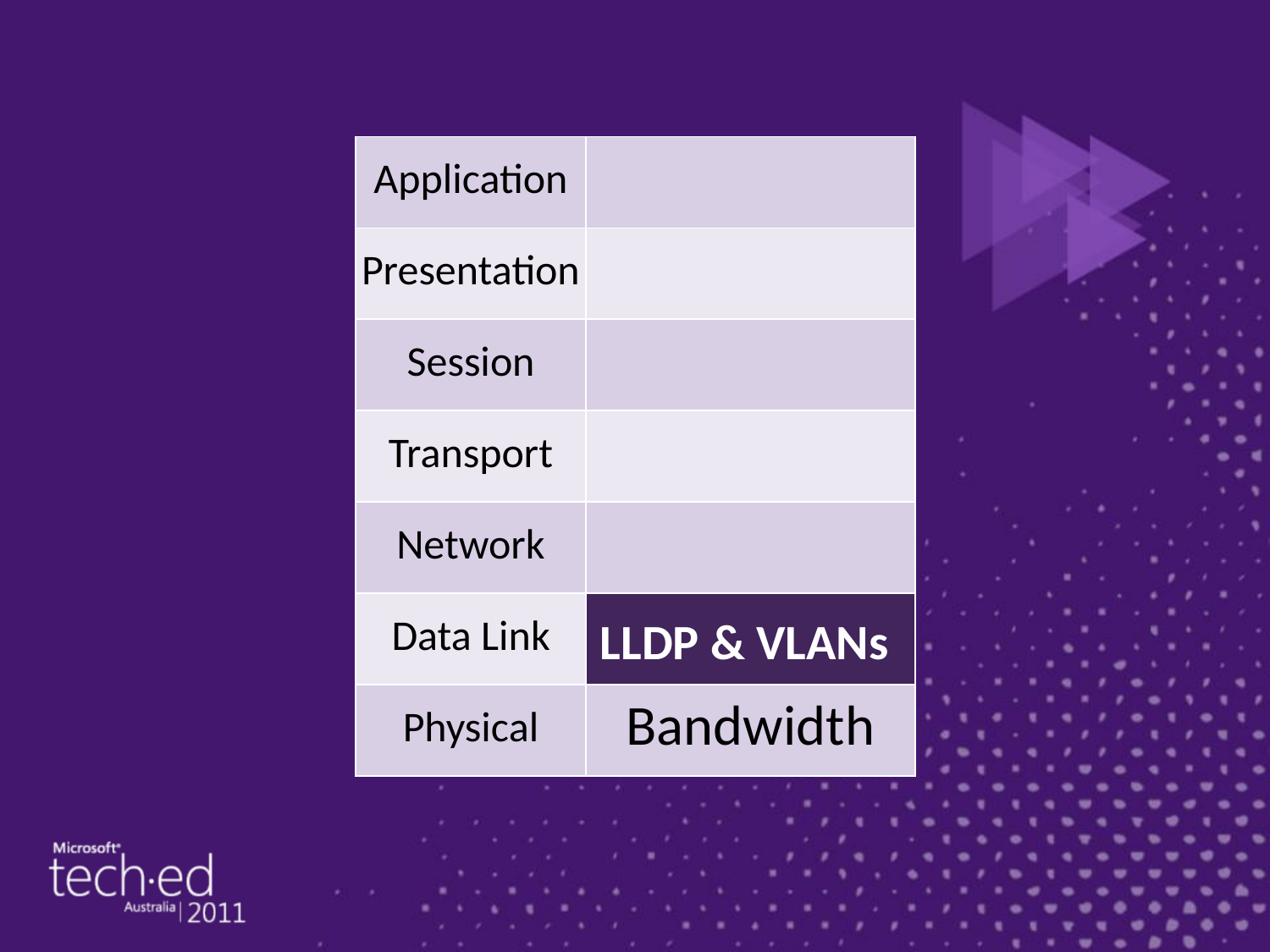

| Application |  |
| --- | --- |
| Presentation |  |
| Session |  |
| Transport |  |
| Network |  |
| Data Link |  |
| Physical | Bandwidth |
LLDP & VLANs